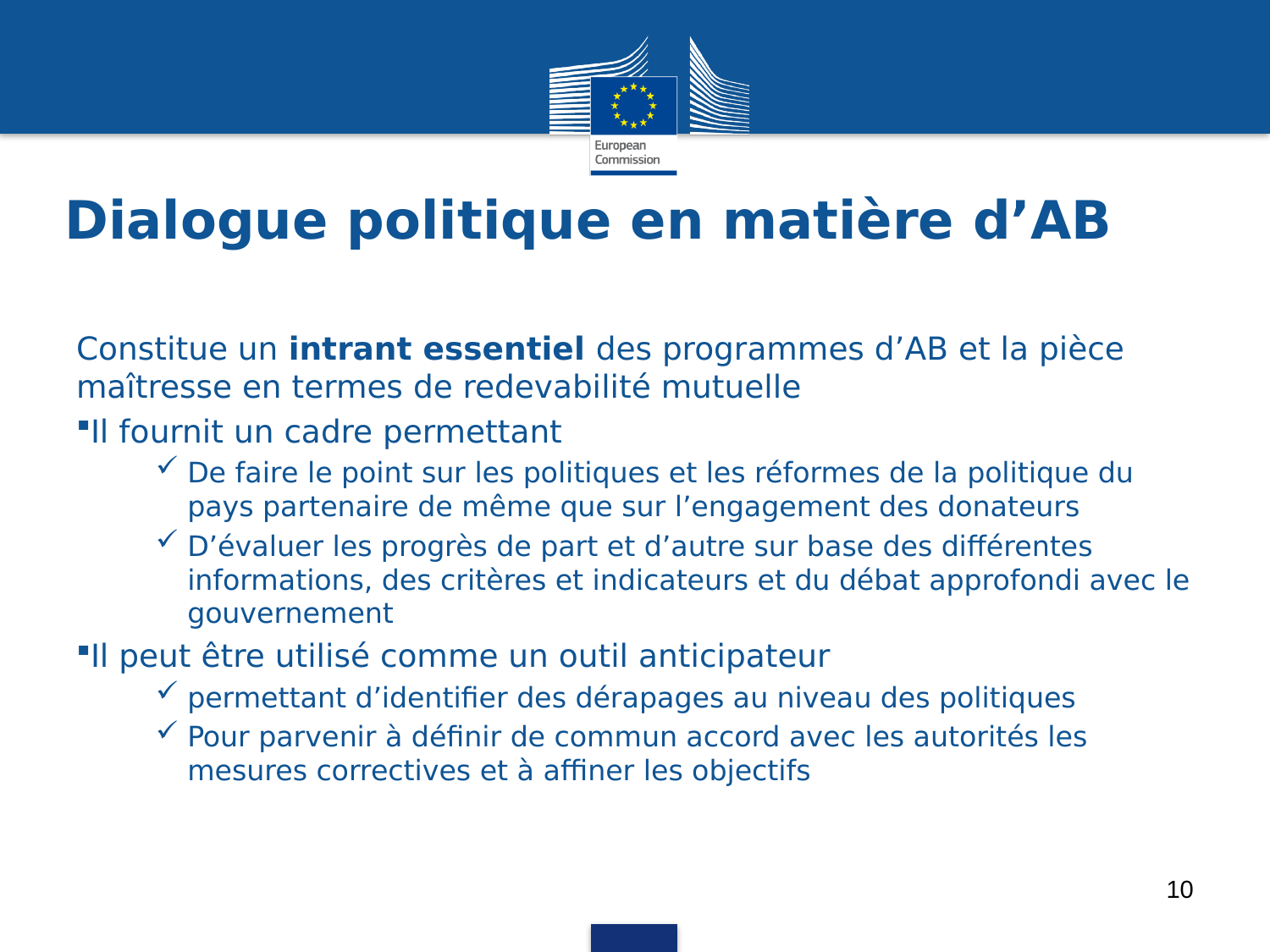

# Dialogue politique en matière d’AB

Constitue un intrant essentiel des programmes d’AB et la pièce maîtresse en termes de redevabilité mutuelle
Il fournit un cadre permettant
De faire le point sur les politiques et les réformes de la politique du pays partenaire de même que sur l’engagement des donateurs
D’évaluer les progrès de part et d’autre sur base des différentes informations, des critères et indicateurs et du débat approfondi avec le gouvernement
Il peut être utilisé comme un outil anticipateur
permettant d’identifier des dérapages au niveau des politiques
Pour parvenir à définir de commun accord avec les autorités les mesures correctives et à affiner les objectifs

10